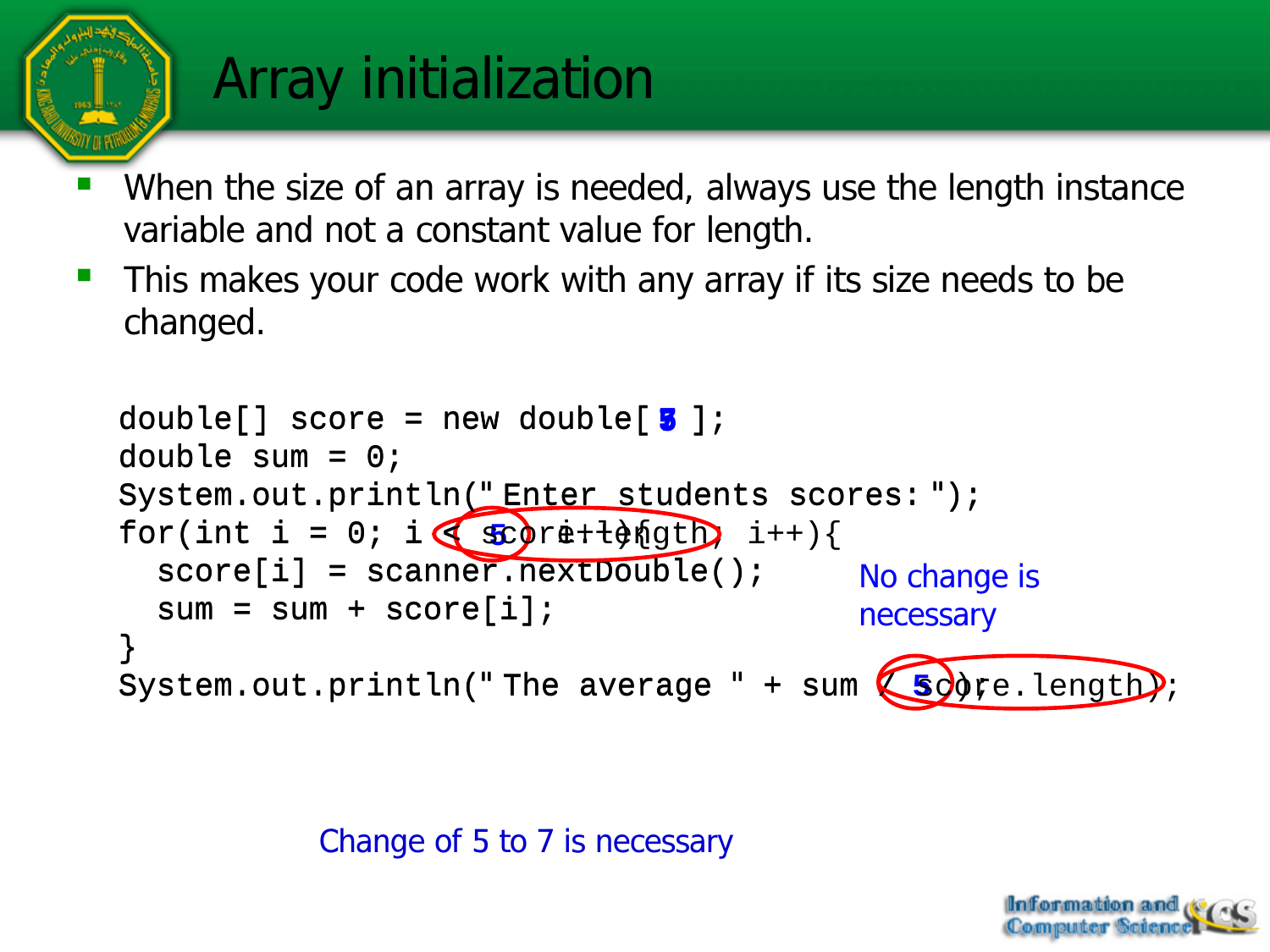

# Array initialization
When the size of an array is needed, always use the length instance variable and not a constant value for length.
This makes your code work with any array if its size needs to be changed.
double[] score = new double[  ];
double sum = 0;
System.out.println(" Enter students scores: ");
for(int i = 0; i <   ; i++){
  score[i] = scanner.nextDouble();
  sum = sum + score[i];
}
System.out.println(" The average " + sum /   );
double[] score = new double[  ];
double sum = 0;
System.out.println(" Enter students scores: ");
for(int i = 0; i < score.length; i++){
  score[i] = scanner.nextDouble();
  sum = sum + score[i];
}
System.out.println(" The average " + sum / score.length);
5
7
5
7

5
No change is necessary

5
Change of 5 to 7 is necessary